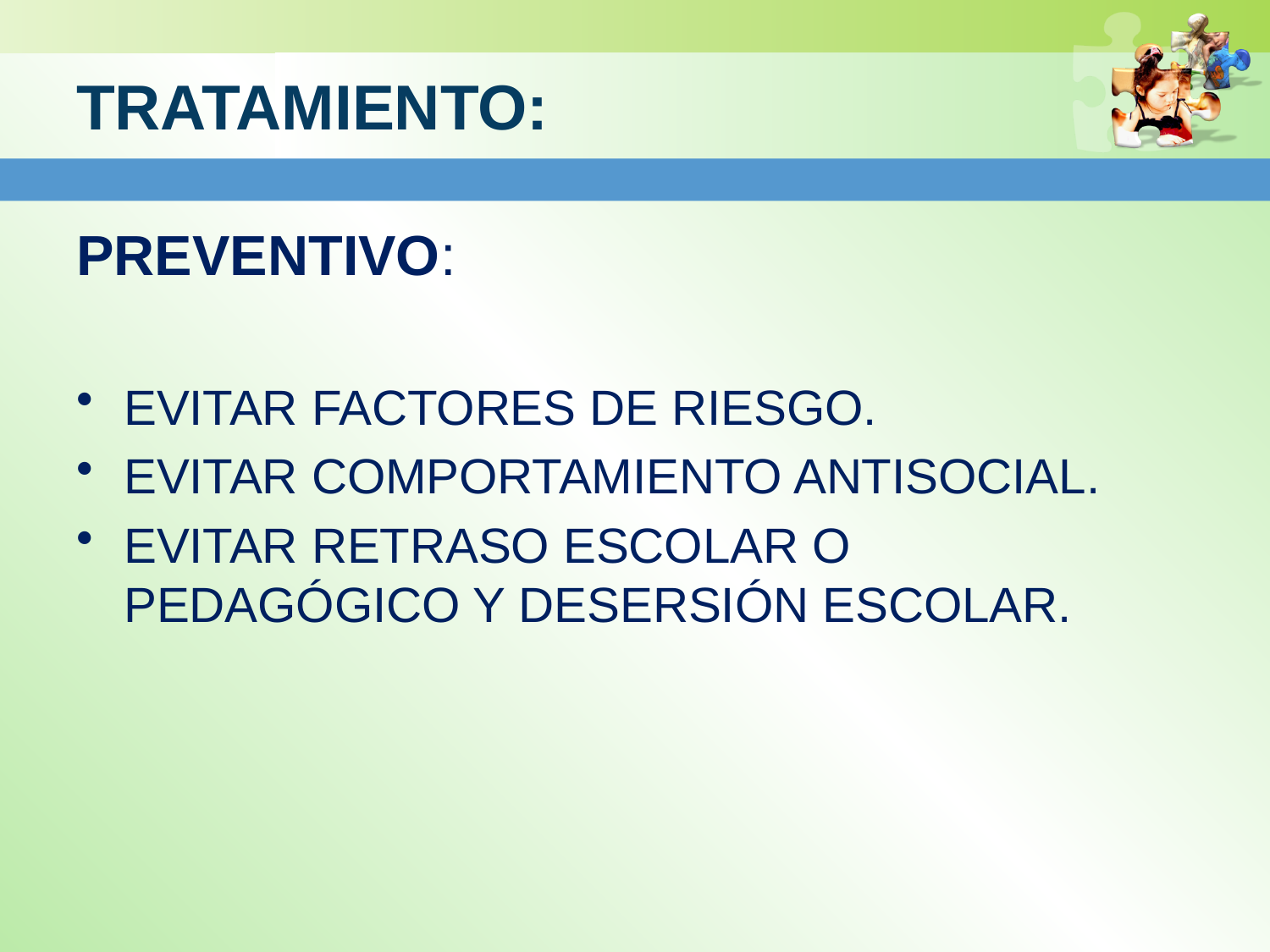

# TRATAMIENTO:
PREVENTIVO:

EVITAR FACTORES DE RIESGO.
EVITAR COMPORTAMIENTO ANTISOCIAL.
EVITAR RETRASO ESCOLAR O PEDAGÓGICO Y DESERSIÓN ESCOLAR.